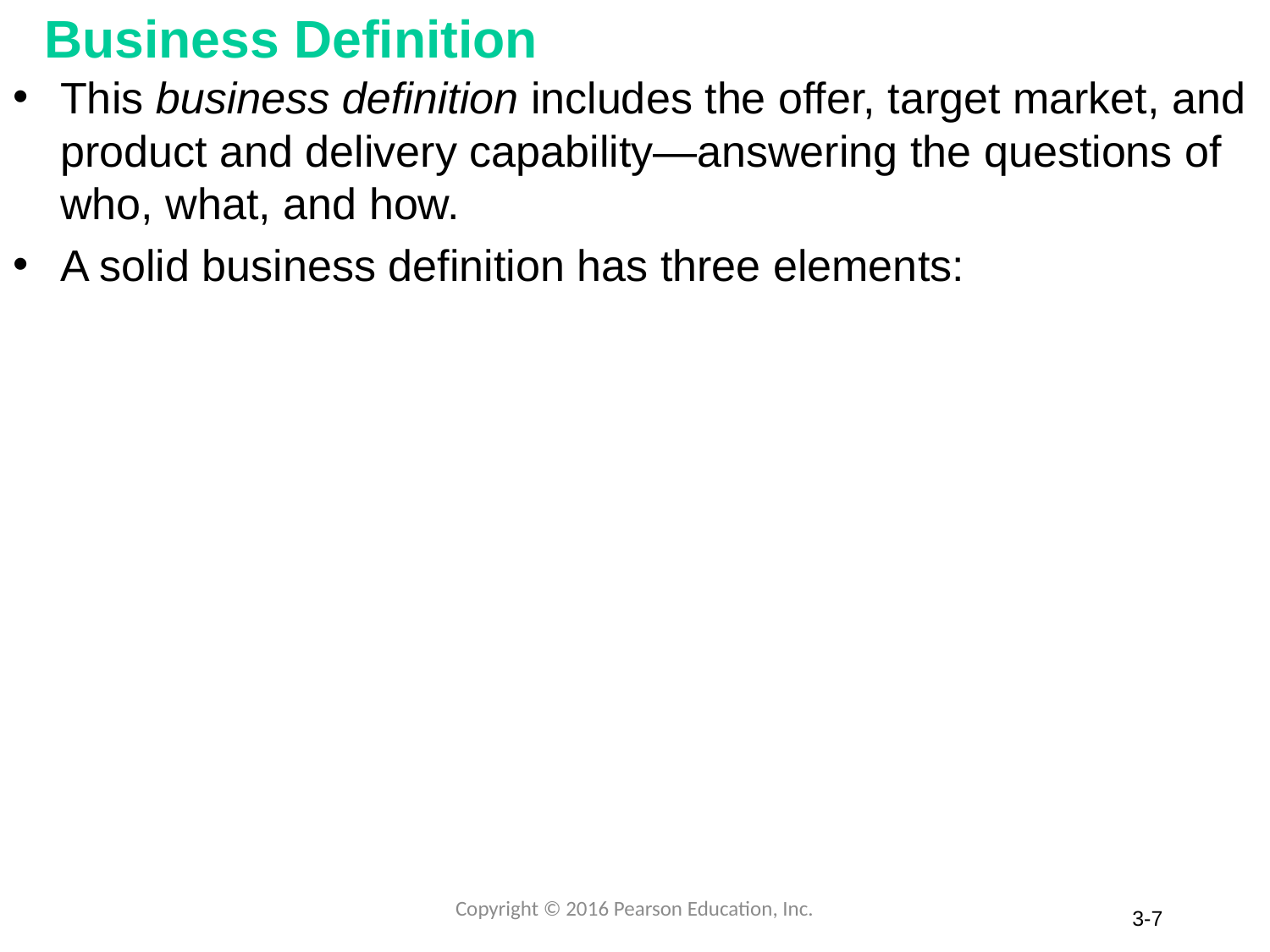

# Business Definition
This business definition includes the offer, target market, and product and delivery capability—answering the questions of who, what, and how.
A solid business definition has three elements:

Copyright © 2016 Pearson Education, Inc.